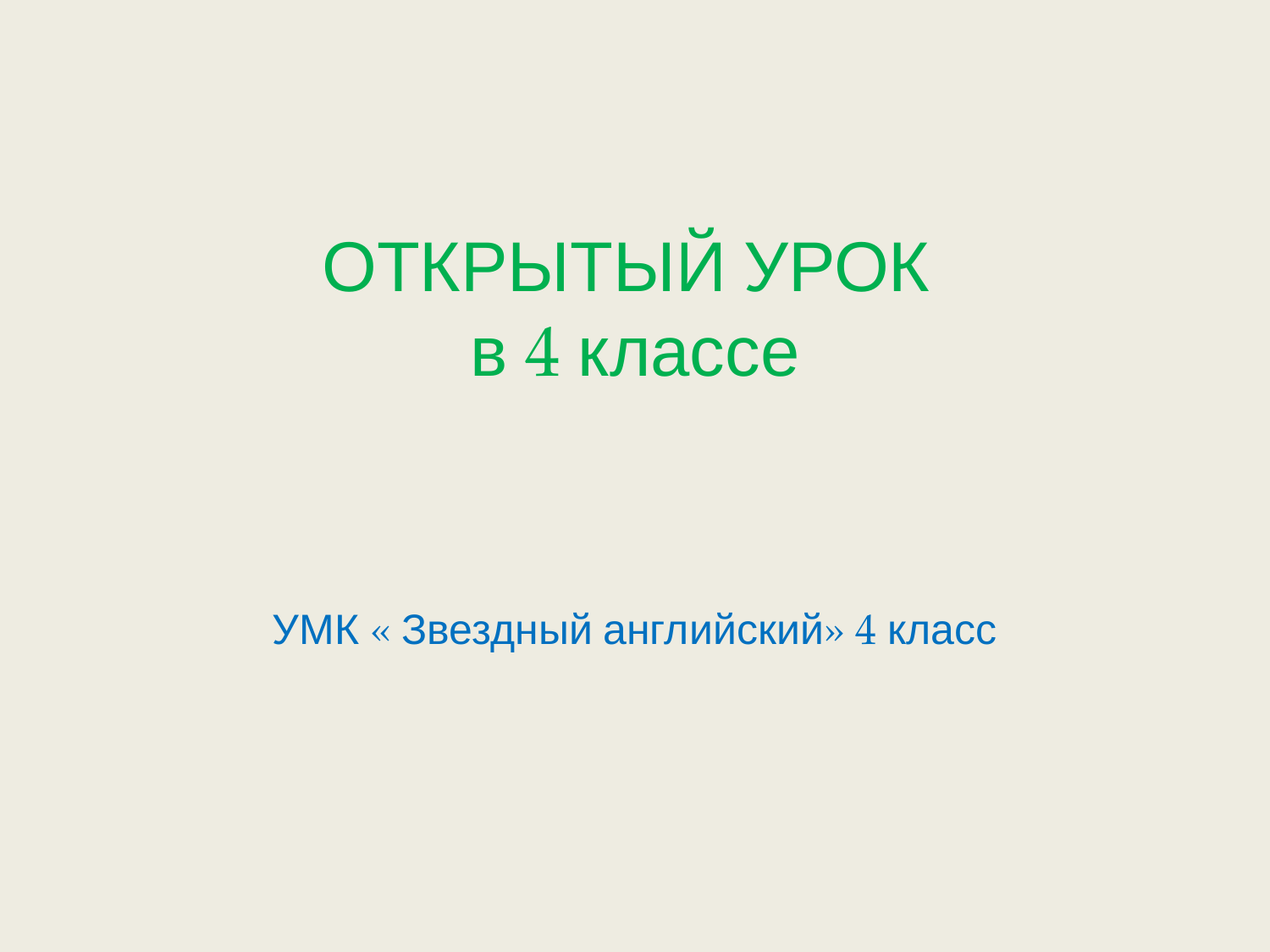

# ОТКРЫТЫЙ УРОК в 4 классе
УМК « Звездный английский» 4 класс